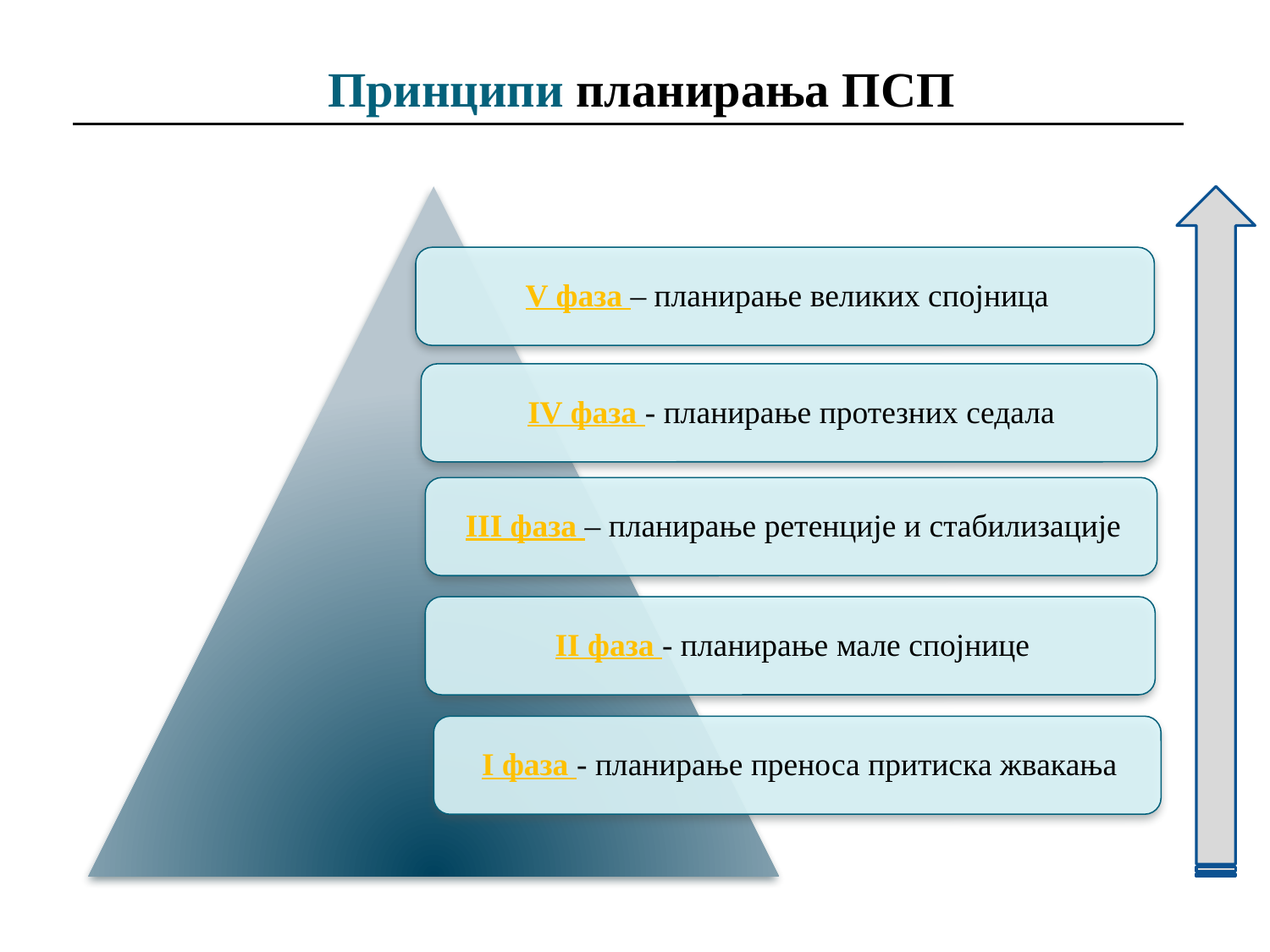

Принципи планирања ПСП
I фаза - планирање преноса притиска жвакања
II фаза - планирање мале спојнице
III фаза – планирање ретенције и стабилизације
IV фаза - планирање протезних седала
V фаза – планирање великих спојница